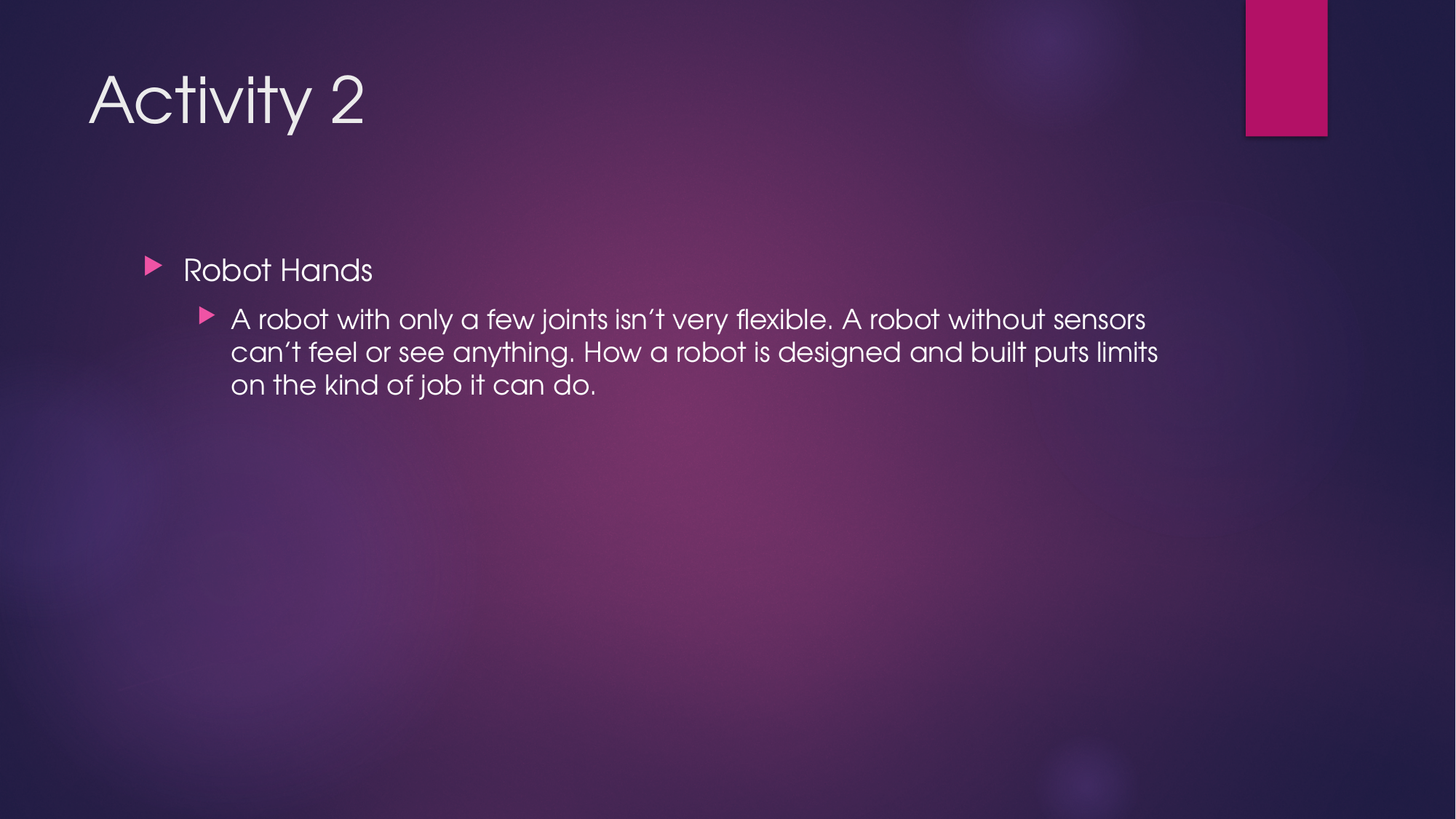

# Activity 2
Robot Hands
A robot with only a few joints isn’t very flexible. A robot without sensors can’t feel or see anything. How a robot is designed and built puts limits on the kind of job it can do.